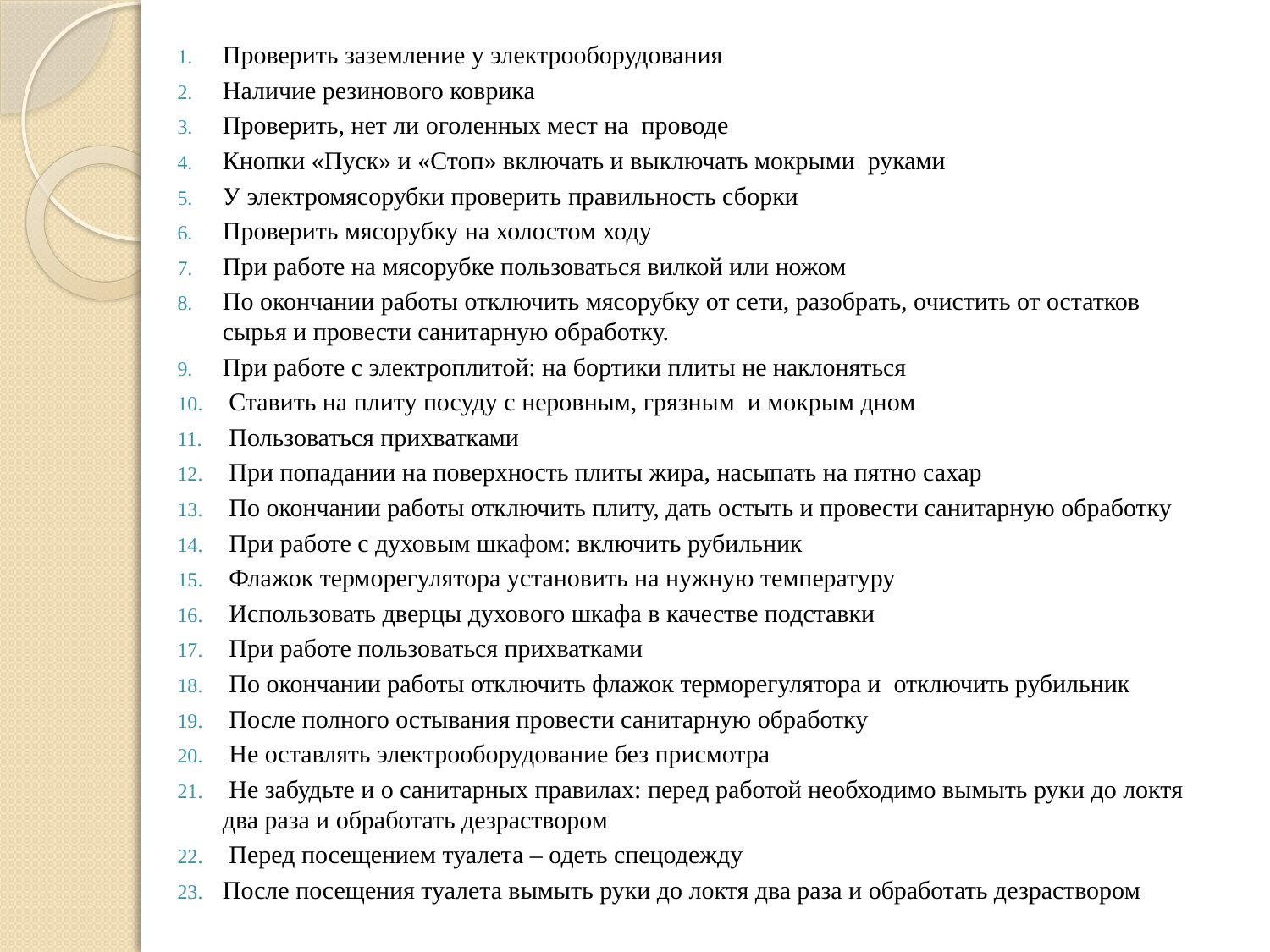

Проверить заземление у электрооборудования
Наличие резинового коврика
Проверить, нет ли оголенных мест на  проводе
Кнопки «Пуск» и «Стоп» включать и выключать мокрыми  руками
У электромясорубки проверить правильность сборки
Проверить мясорубку на холостом ходу
При работе на мясорубке пользоваться вилкой или ножом
По окончании работы отключить мясорубку от сети, разобрать, очистить от остатков сырья и провести санитарную обработку.
При работе с электроплитой: на бортики плиты не наклоняться
 Ставить на плиту посуду с неровным, грязным  и мокрым дном
 Пользоваться прихватками
 При попадании на поверхность плиты жира, насыпать на пятно сахар
 По окончании работы отключить плиту, дать остыть и провести санитарную обработку
 При работе с духовым шкафом: включить рубильник
 Флажок терморегулятора установить на нужную температуру
 Использовать дверцы духового шкафа в качестве подставки
 При работе пользоваться прихватками
 По окончании работы отключить флажок терморегулятора и  отключить рубильник
 После полного остывания провести санитарную обработку
 Не оставлять электрооборудование без присмотра
 Не забудьте и о санитарных правилах: перед работой необходимо вымыть руки до локтя два раза и обработать дезраствором
 Перед посещением туалета – одеть спецодежду
После посещения туалета вымыть руки до локтя два раза и обработать дезраствором